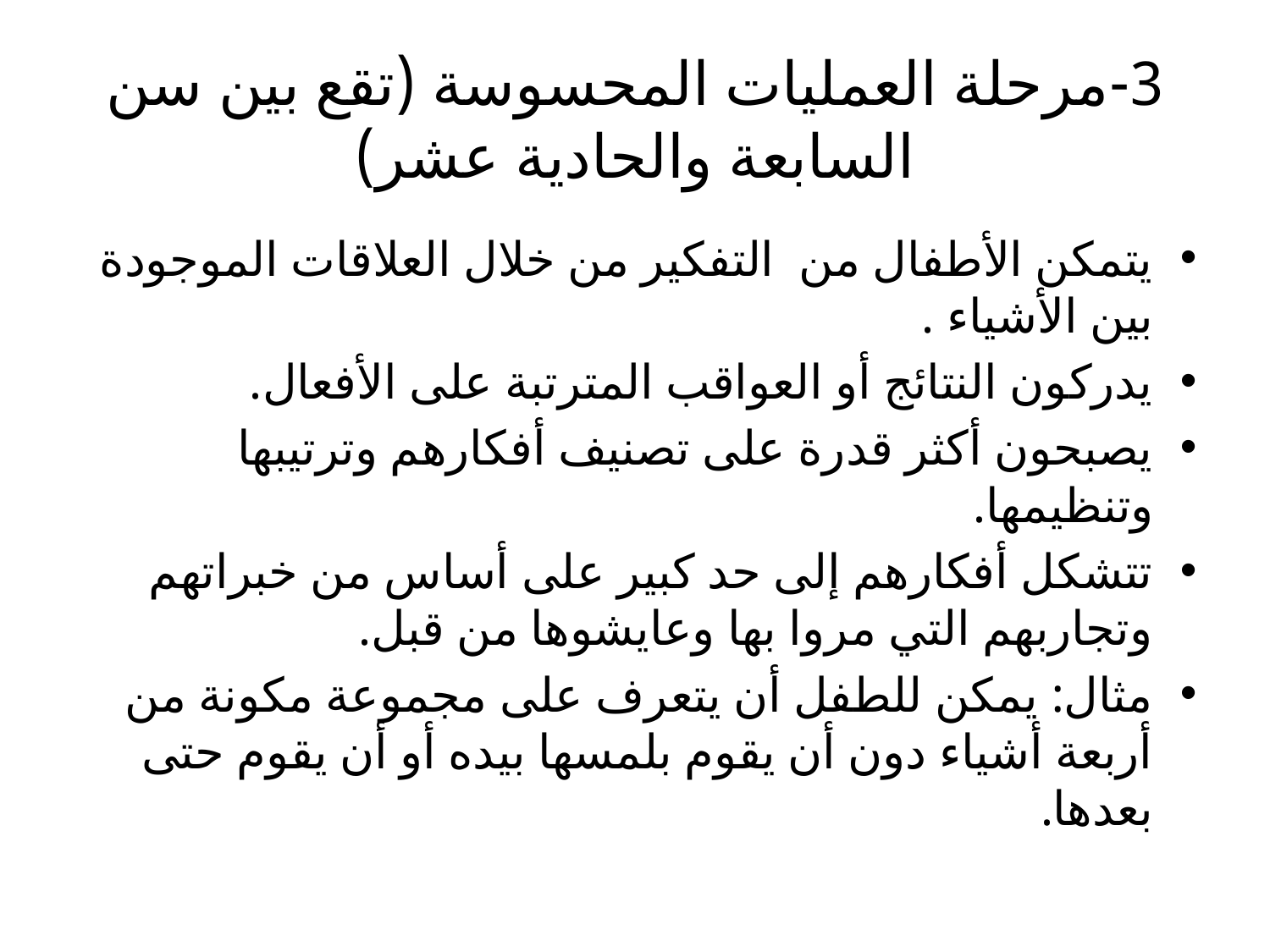

# 3-مرحلة العمليات المحسوسة (تقع بين سن السابعة والحادية عشر)
يتمكن الأطفال من  التفكير من خلال العلاقات الموجودة بين الأشياء .
يدركون النتائج أو العواقب المترتبة على الأفعال.
يصبحون أكثر قدرة على تصنيف أفكارهم وترتيبها وتنظيمها.
تتشكل أفكارهم إلى حد كبير على أساس من خبراتهم وتجاربهم التي مروا بها وعايشوها من قبل.
مثال: يمكن للطفل أن يتعرف على مجموعة مكونة من أربعة أشياء دون أن يقوم بلمسها بيده أو أن يقوم حتى بعدها.